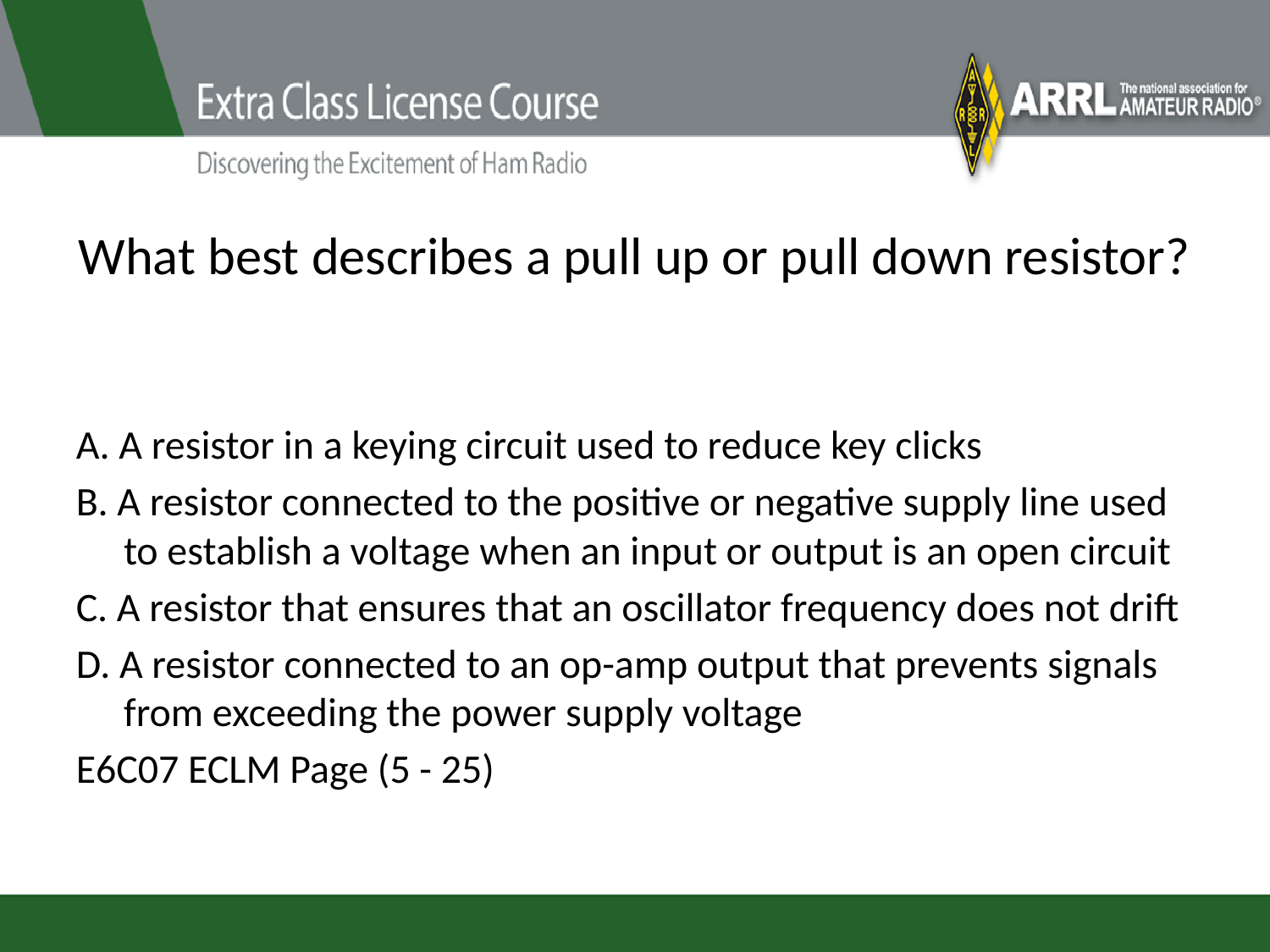

# What best describes a pull up or pull down resistor?
A. A resistor in a keying circuit used to reduce key clicks
B. A resistor connected to the positive or negative supply line used to establish a voltage when an input or output is an open circuit
C. A resistor that ensures that an oscillator frequency does not drift
D. A resistor connected to an op-amp output that prevents signals from exceeding the power supply voltage
E6C07 ECLM Page (5 - 25)